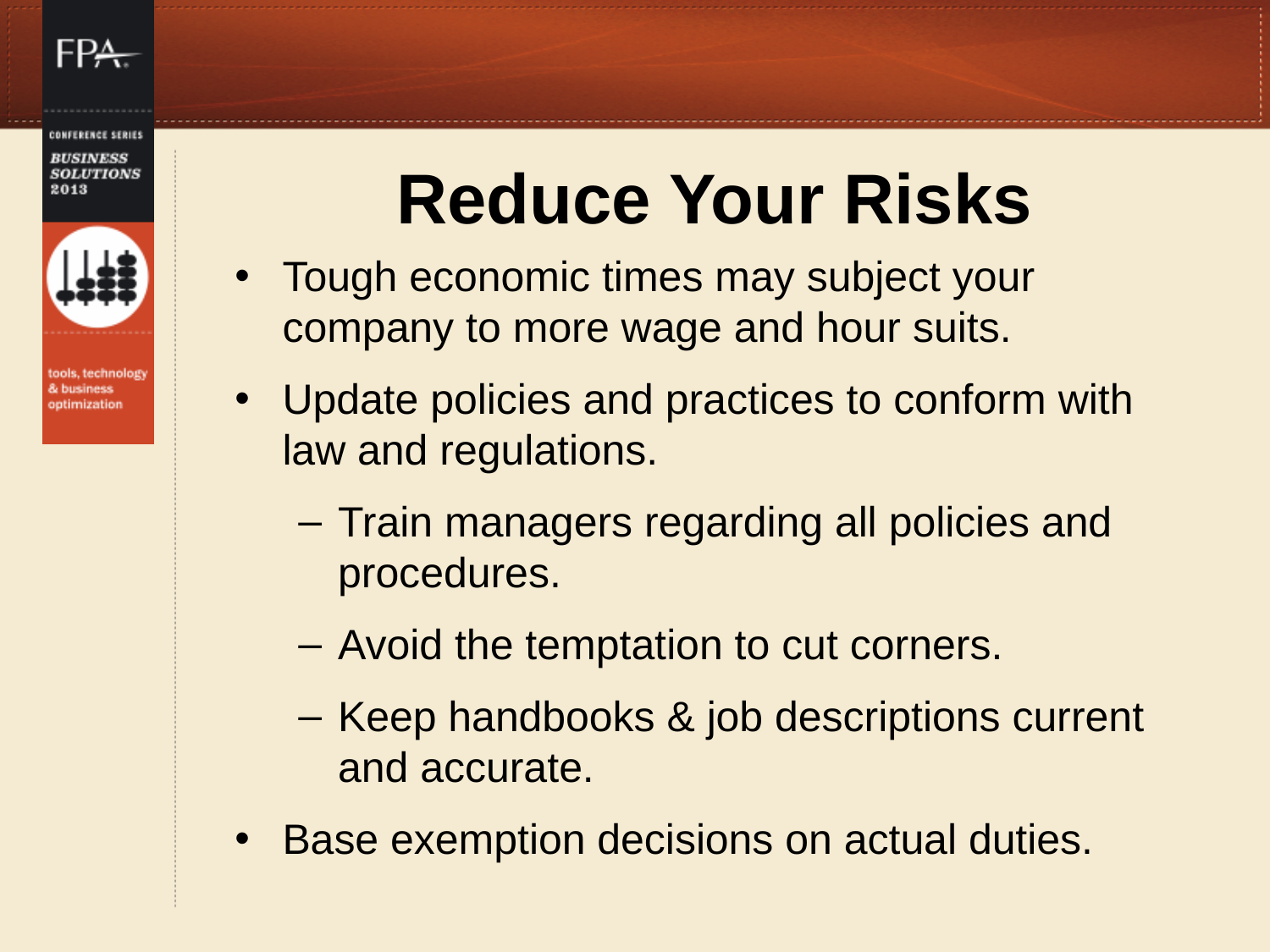

# Reduce Your Risks
Tough economic times may subject your company to more wage and hour suits.
Update policies and practices to conform with law and regulations.
Train managers regarding all policies and procedures.
Avoid the temptation to cut corners.
Keep handbooks & job descriptions current and accurate.
Base exemption decisions on actual duties.